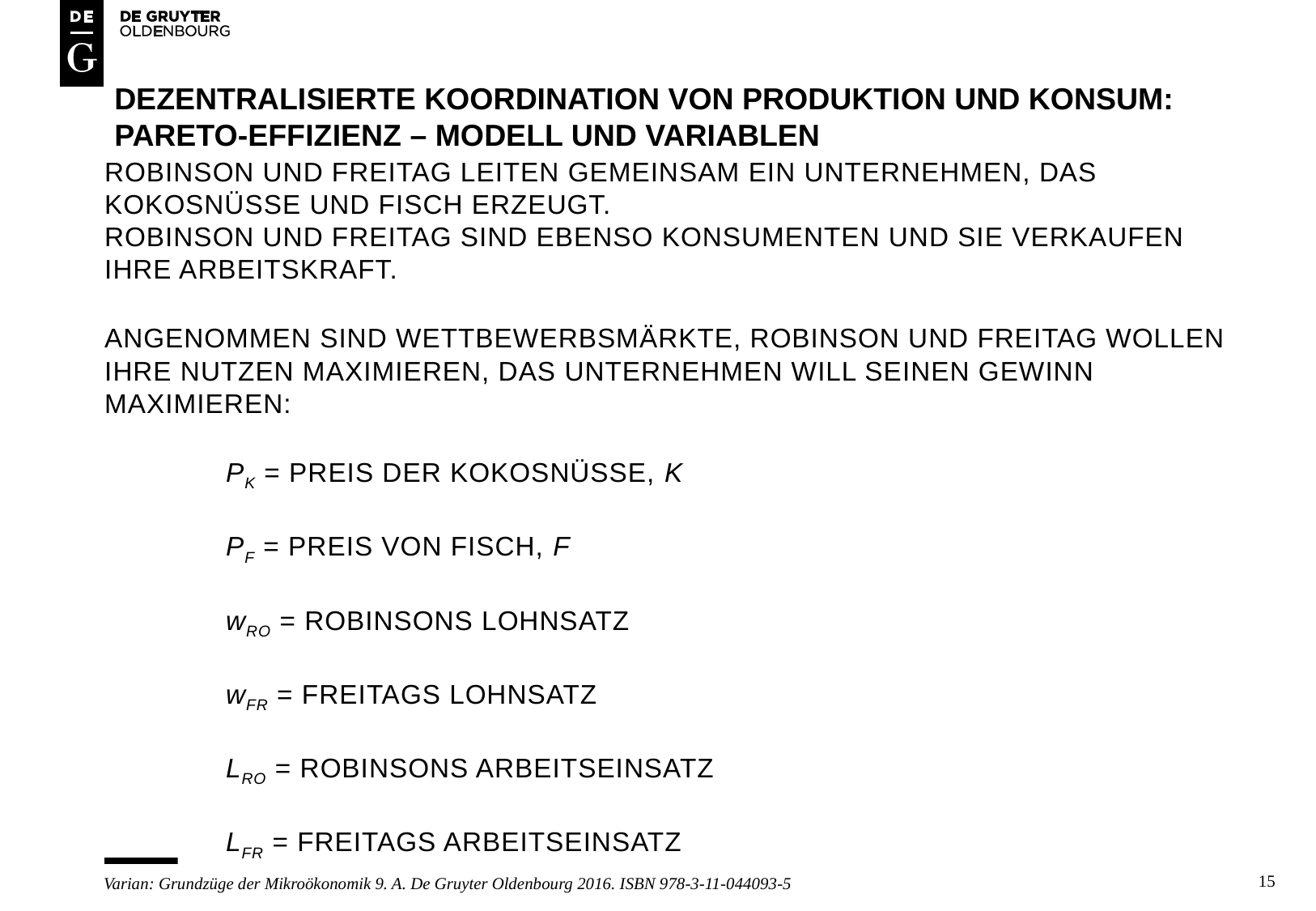

# DEZENTRALISIERTE KOORDINATION VON PRODUKTION UND KONSUM: PARETO-EFFIZIENZ – MODELL UND VARIABLEN
Robinson und Freitag leiten gemeinsam ein unternehmen, das kokosnüsse und fisch erzeugt.
Robinson und Freitag sind ebenso konsumenten und sie verkaufen ihre arbeitskraft.
ANGENOMMEN SIND WETTBEWERBSMÄRKTE, ROBINSON UND FREITAG WOLLEN IHRE NUTZEN MAXIMIEREN, DAS UNTERNEHMEN WILL SEINEN GEWINN MAXIMIEREN:
	pk = preis der kokosnüsse, k
	pf = preis von fisch, F
	wro = robinsons lohnsatz
	wfr = freitags lohnsatz
	lro = robinsons arbeitseinsatz
	lfr = Freitags arbeitseinsatz
15
Varian: Grundzüge der Mikroökonomik 9. A. De Gruyter Oldenbourg 2016. ISBN 978-3-11-044093-5